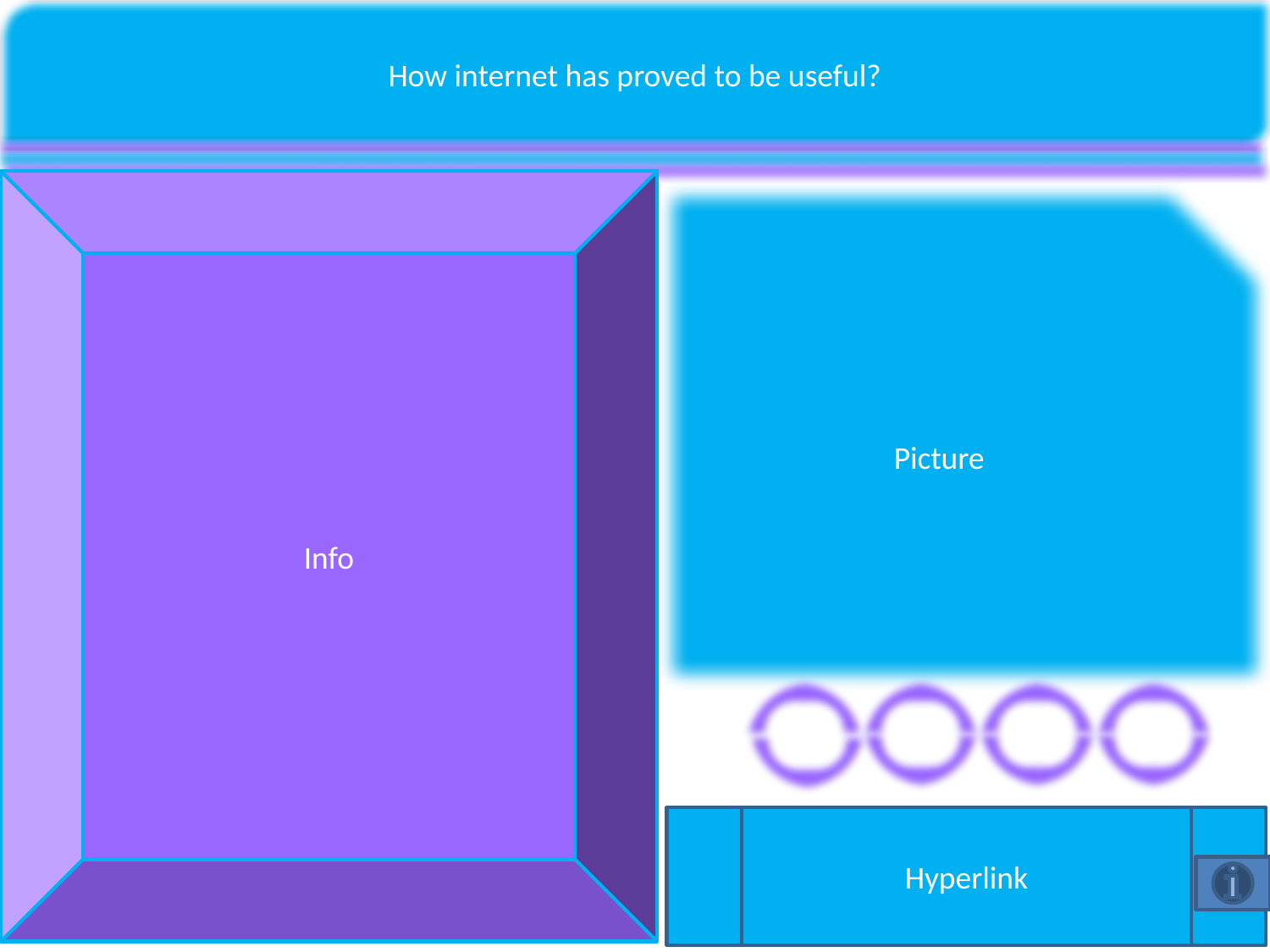

How internet has proved to be useful?

Info
Picture

Hyperlink